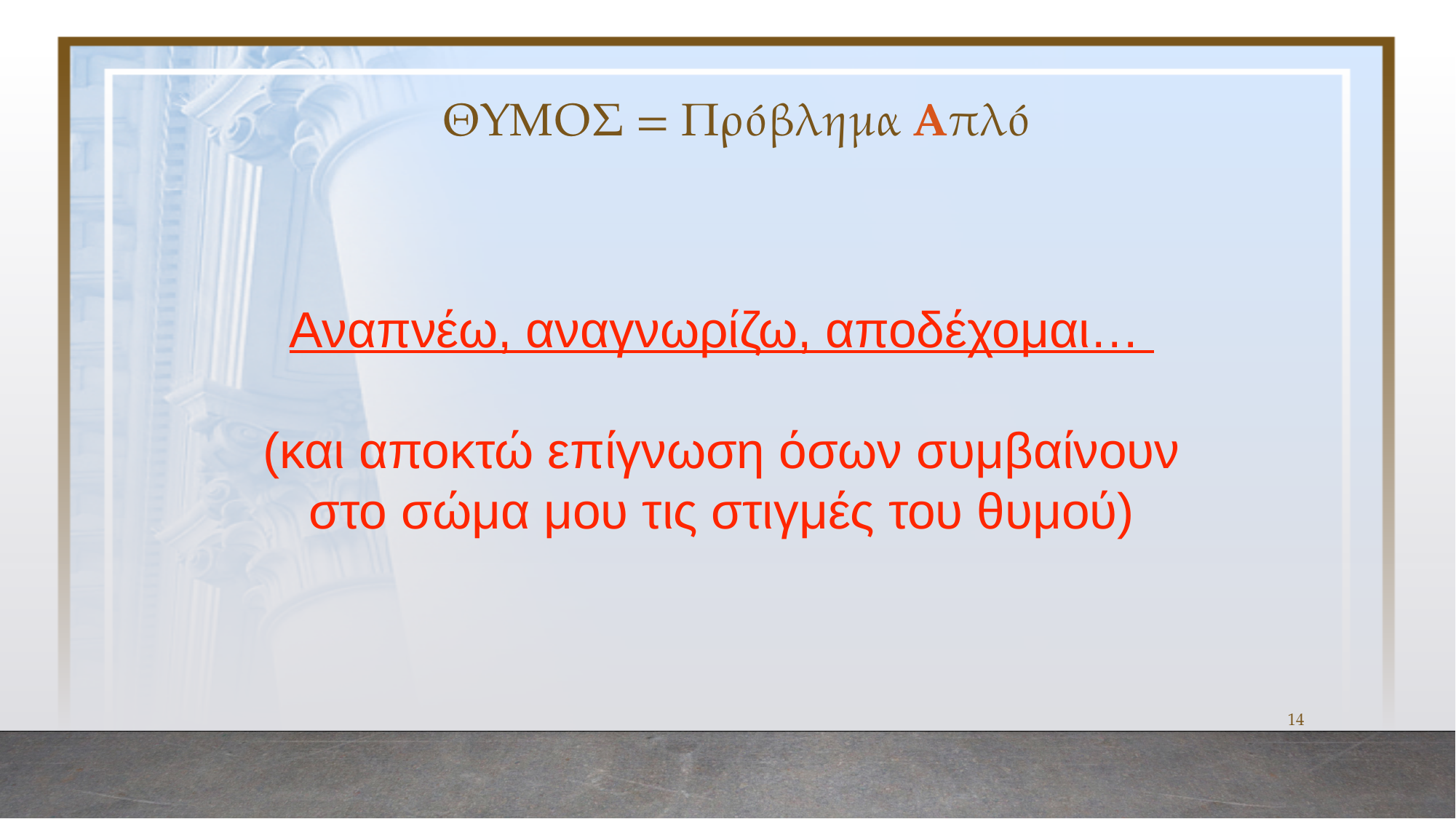

# ΘΥΜΟΣ = Πρόβλημα Απλό
Αναπνέω, αναγνωρίζω, αποδέχομαι…

(και αποκτώ επίγνωση όσων συμβαίνουν στο σώμα μου τις στιγμές του θυμού)
14